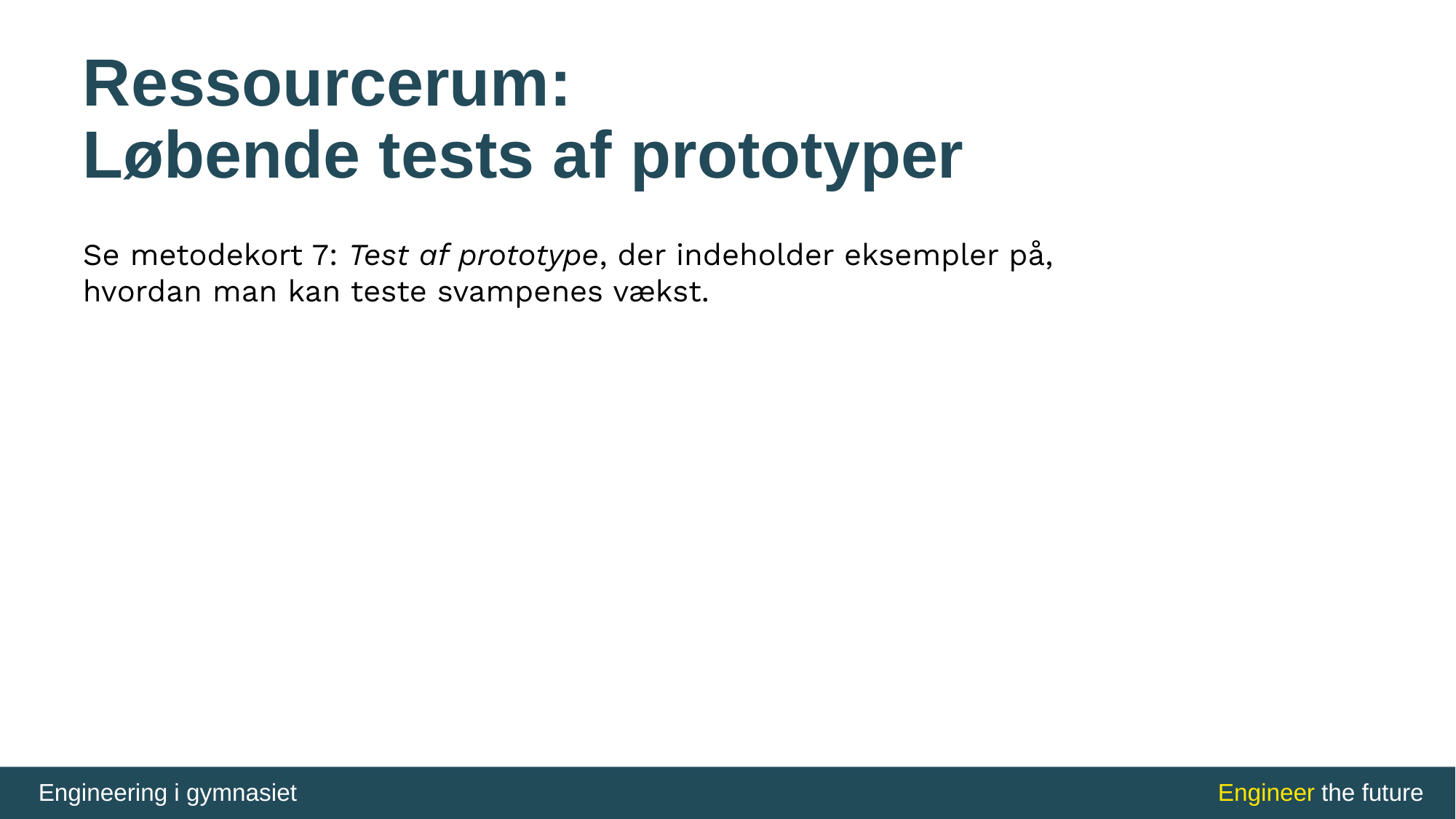

# Ressourcerum: Løbende tests af prototyper
Se metodekort 7: Test af prototype, der indeholder eksempler på, hvordan man kan teste svampenes vækst.